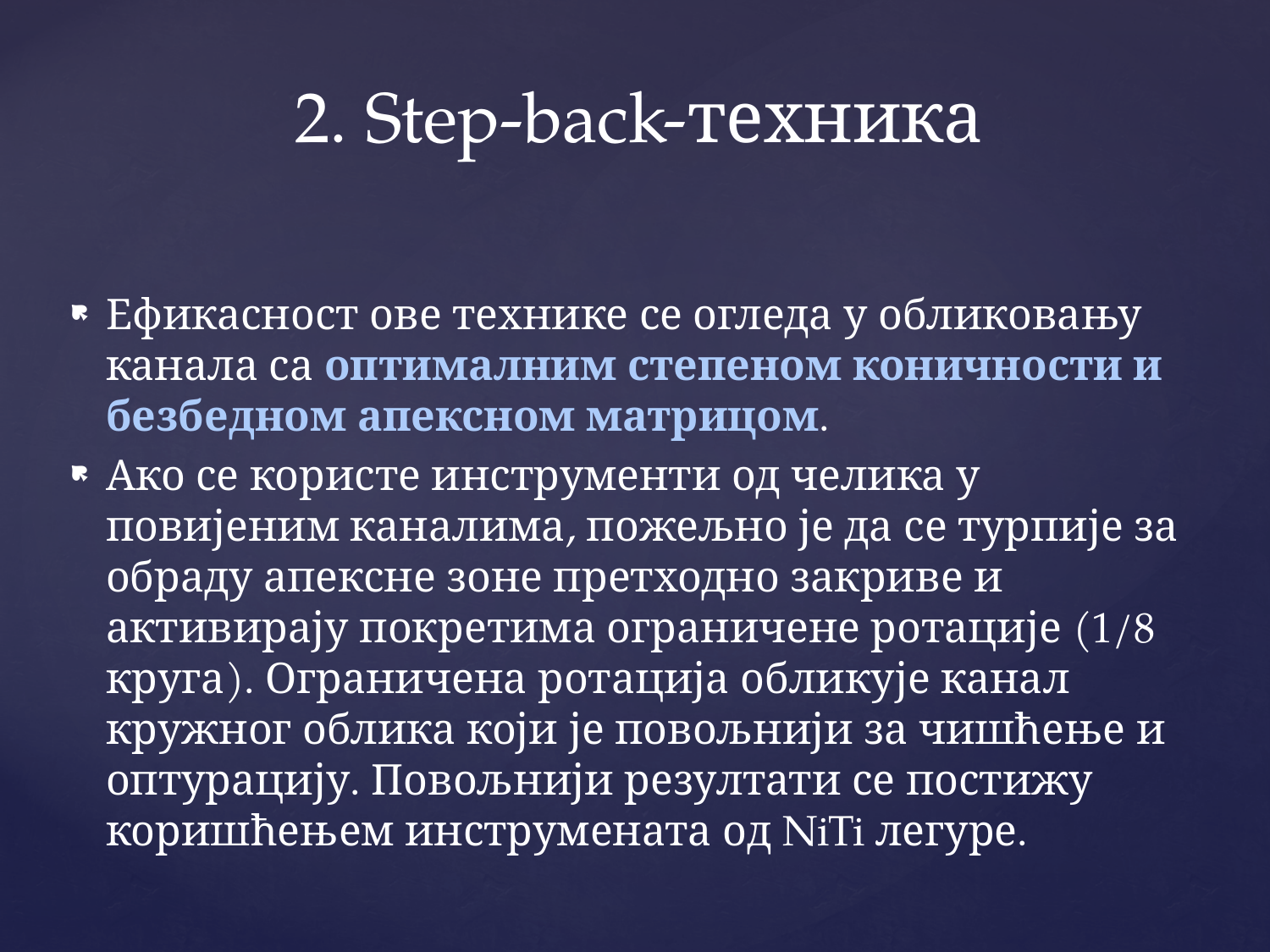

# 2. Step-back-техника
Ефикасност ове технике се огледа у обликовању канала са оптималним степеном коничности и безбедном апексном матрицом.
Ако се користе инструменти од челика у повијеним каналима, пожељно је да се турпије за обраду апексне зоне претходно закриве и активирају покретима ограничене ротације (1/8 круга). Ограничена ротација обликује канал кружног облика који је повољнији за чишћење и оптурацију. Повољнији резултати се постижу коришћењем инструмената од NiTi легуре.